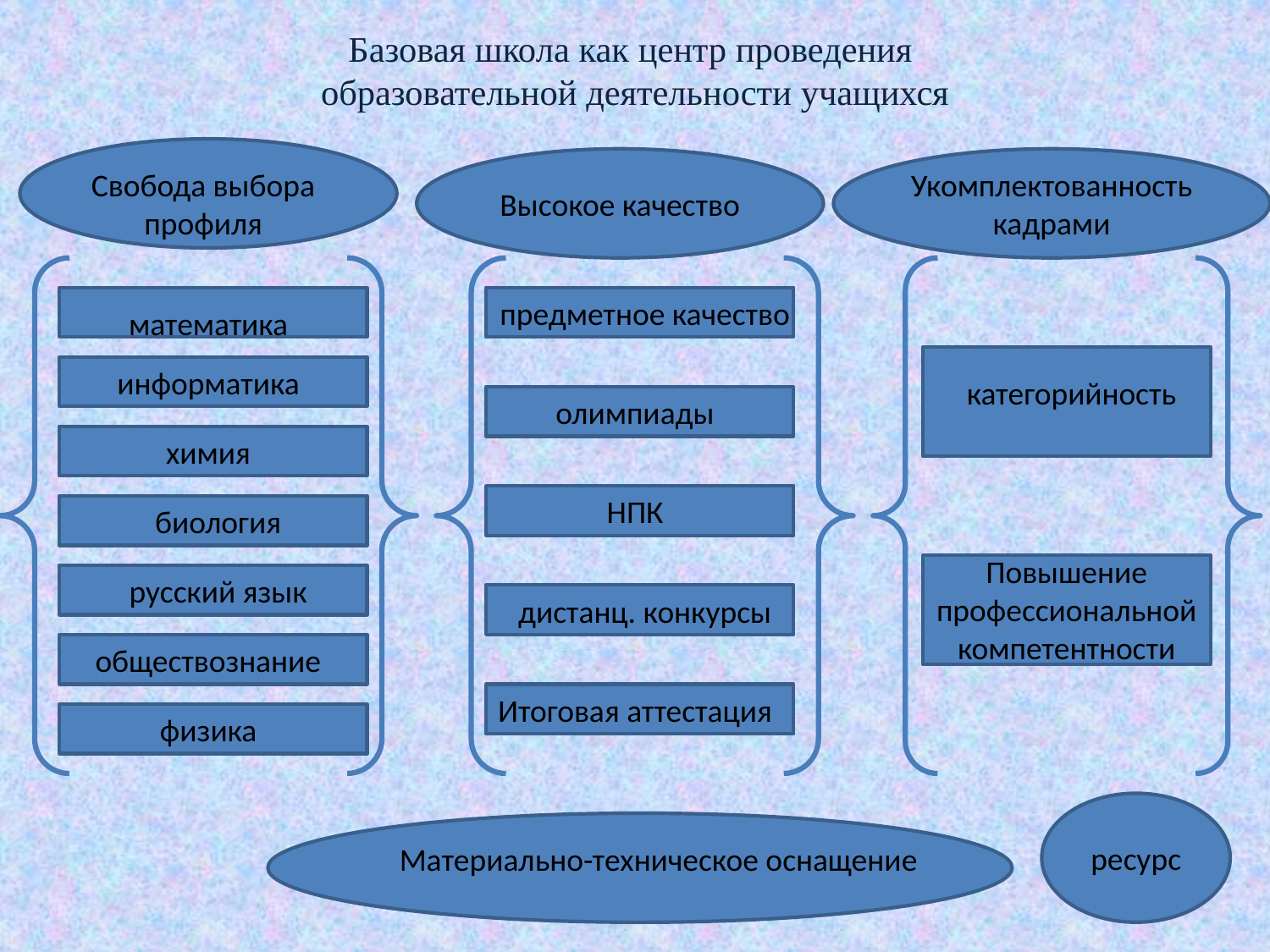

# Базовая школа как центр проведения образовательной деятельности учащихся

Высокое качество
Укомплектованность кадрами
Свобода выбора профиля

предметное качество

математика

информатика

категорийность
олимпиады

химия

НПК

биология
Повышение профессиональной компетентности

русский язык

дистанц. конкурсы
обществознание

Итоговая аттестация

физика

ресурс

Материально-техническое оснащение